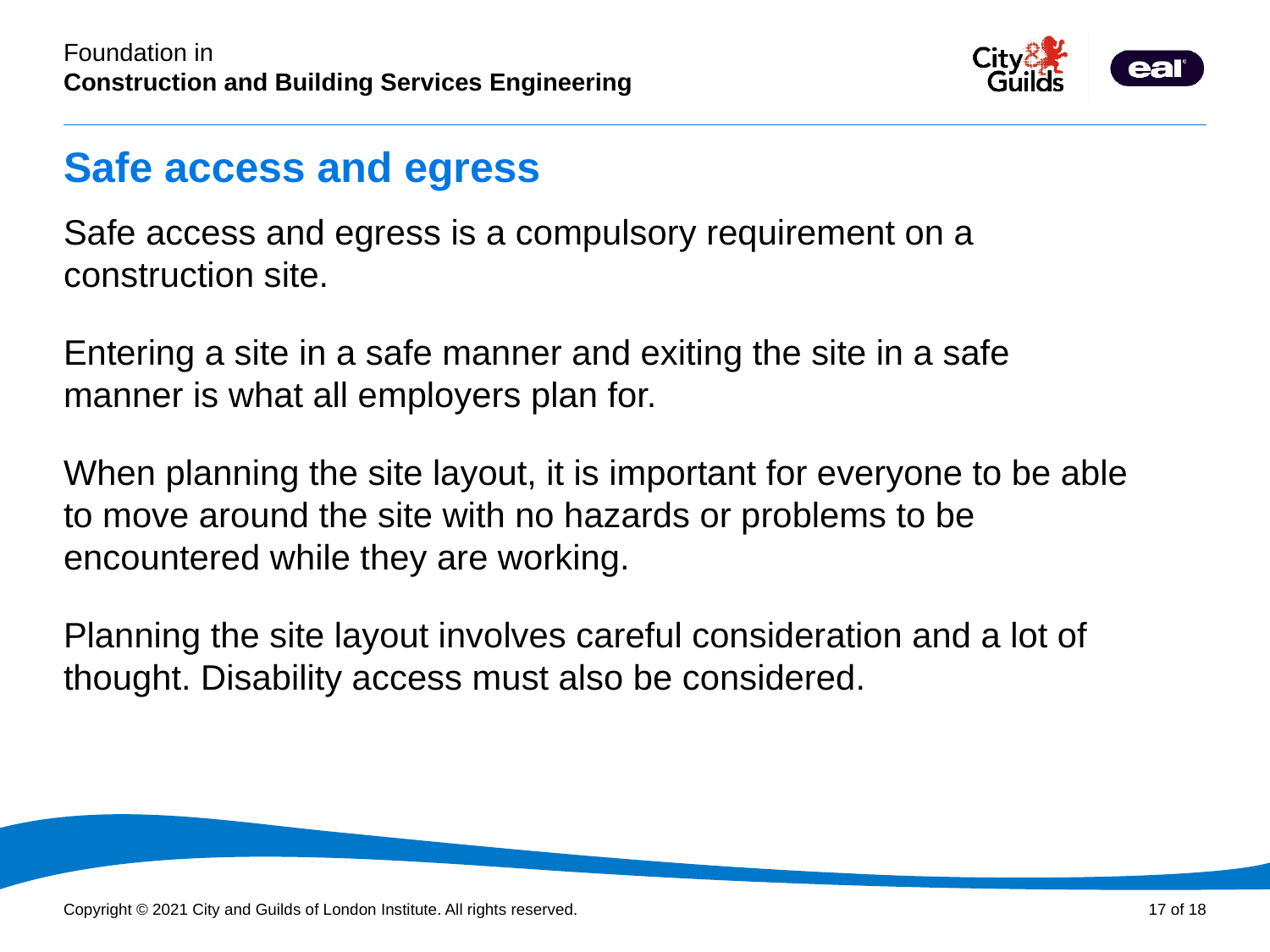

# Safe access and egress
Safe access and egress is a compulsory requirement on a construction site.
Entering a site in a safe manner and exiting the site in a safe manner is what all employers plan for.
When planning the site layout, it is important for everyone to be able to move around the site with no hazards or problems to be encountered while they are working.
Planning the site layout involves careful consideration and a lot of thought. Disability access must also be considered.